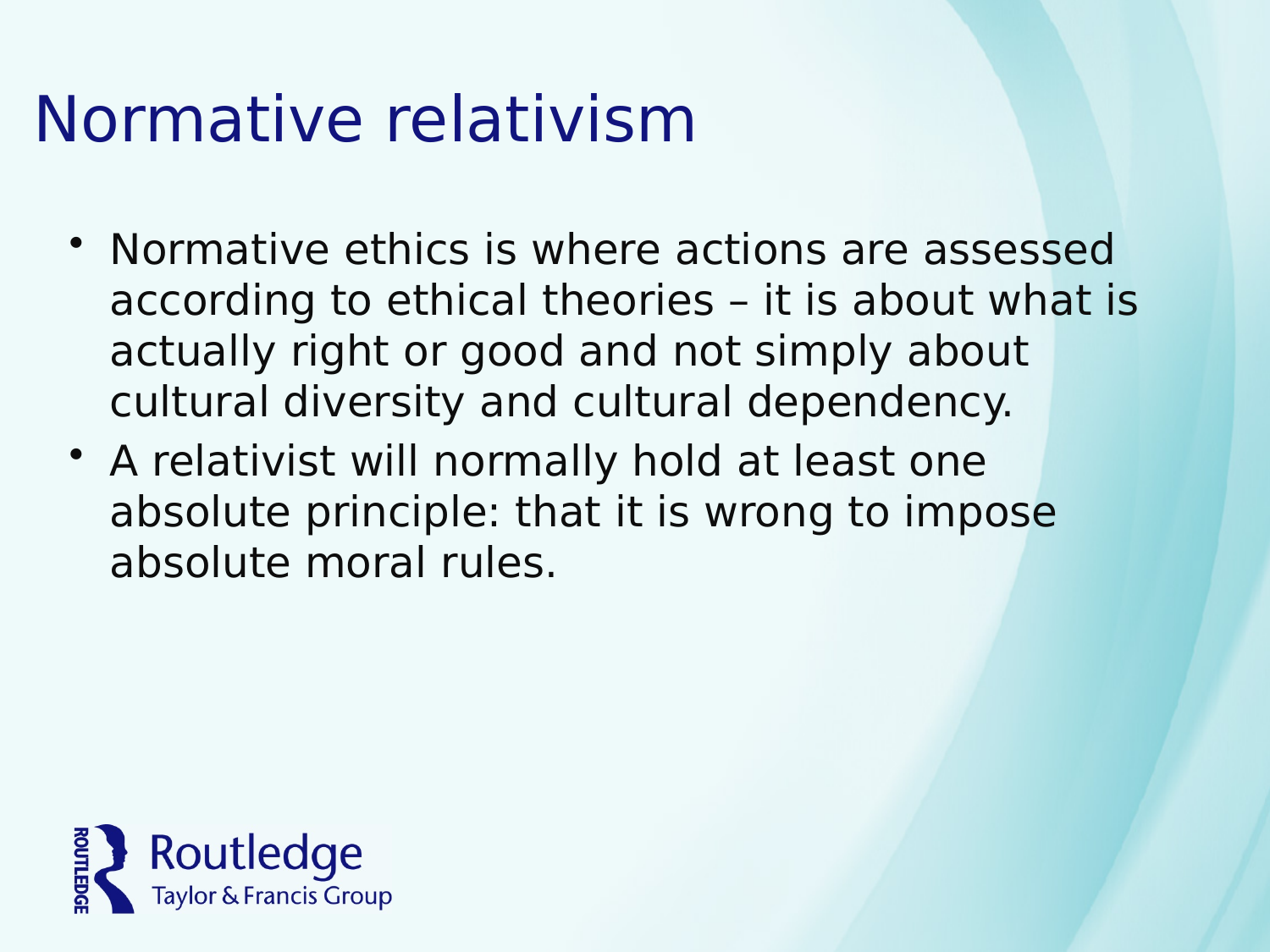

# Normative relativism
Normative ethics is where actions are assessed according to ethical theories – it is about what is actually right or good and not simply about cultural diversity and cultural dependency.
A relativist will normally hold at least one absolute principle: that it is wrong to impose absolute moral rules.